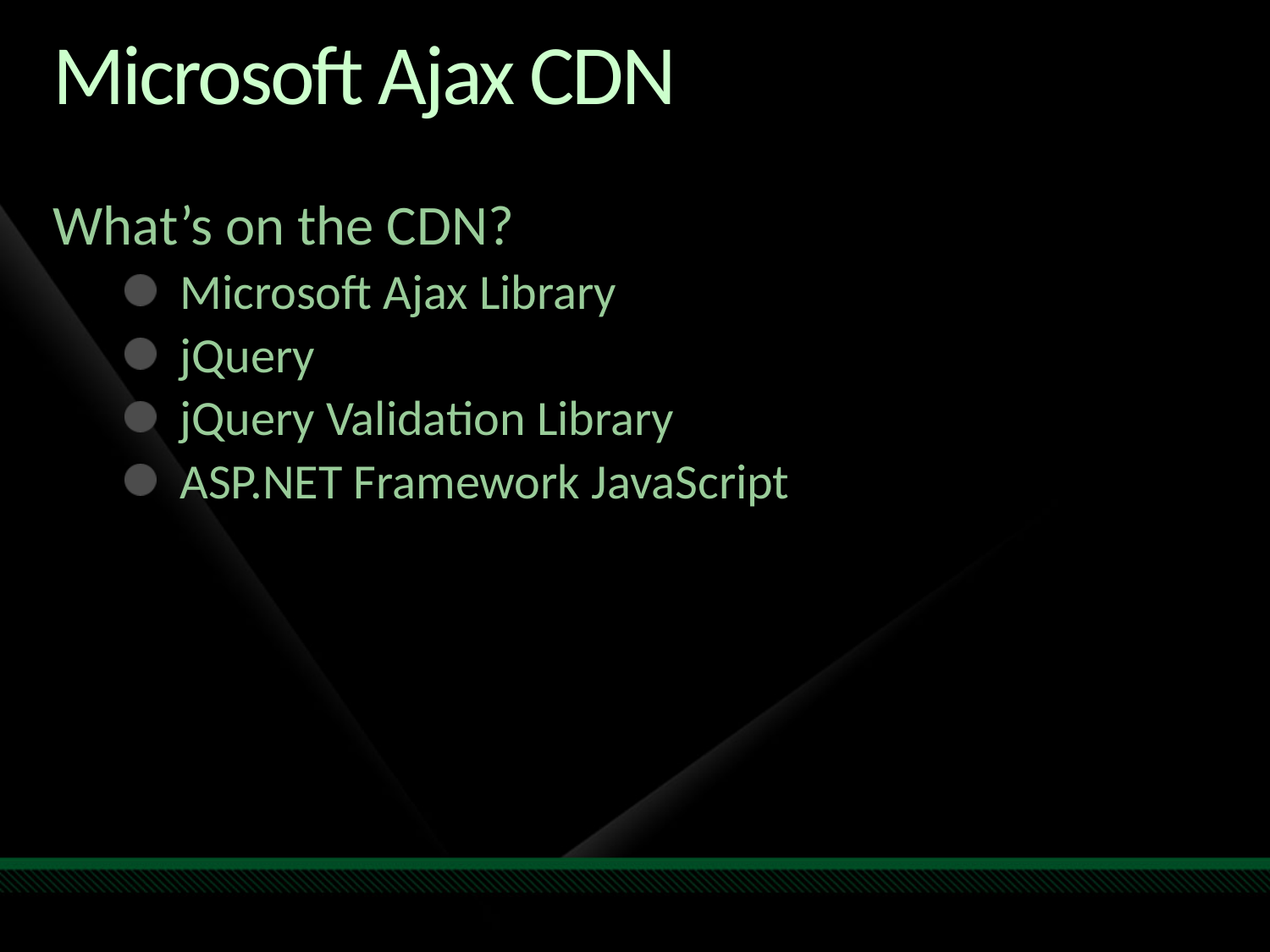

# Microsoft Ajax CDN
What’s on the CDN?
Microsoft Ajax Library
jQuery
jQuery Validation Library
ASP.NET Framework JavaScript